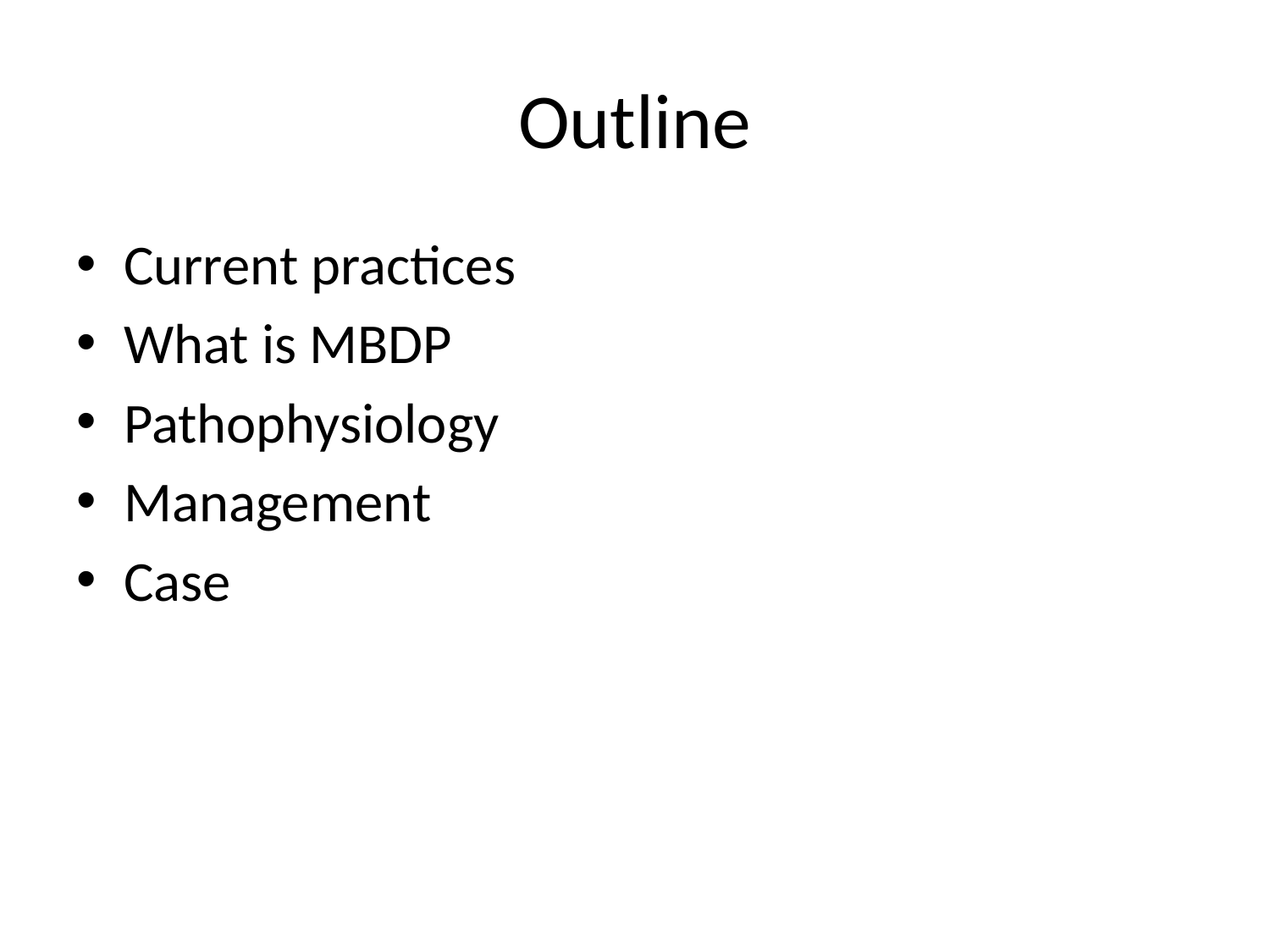

# Outline
Current practices
What is MBDP
Pathophysiology
Management
Case